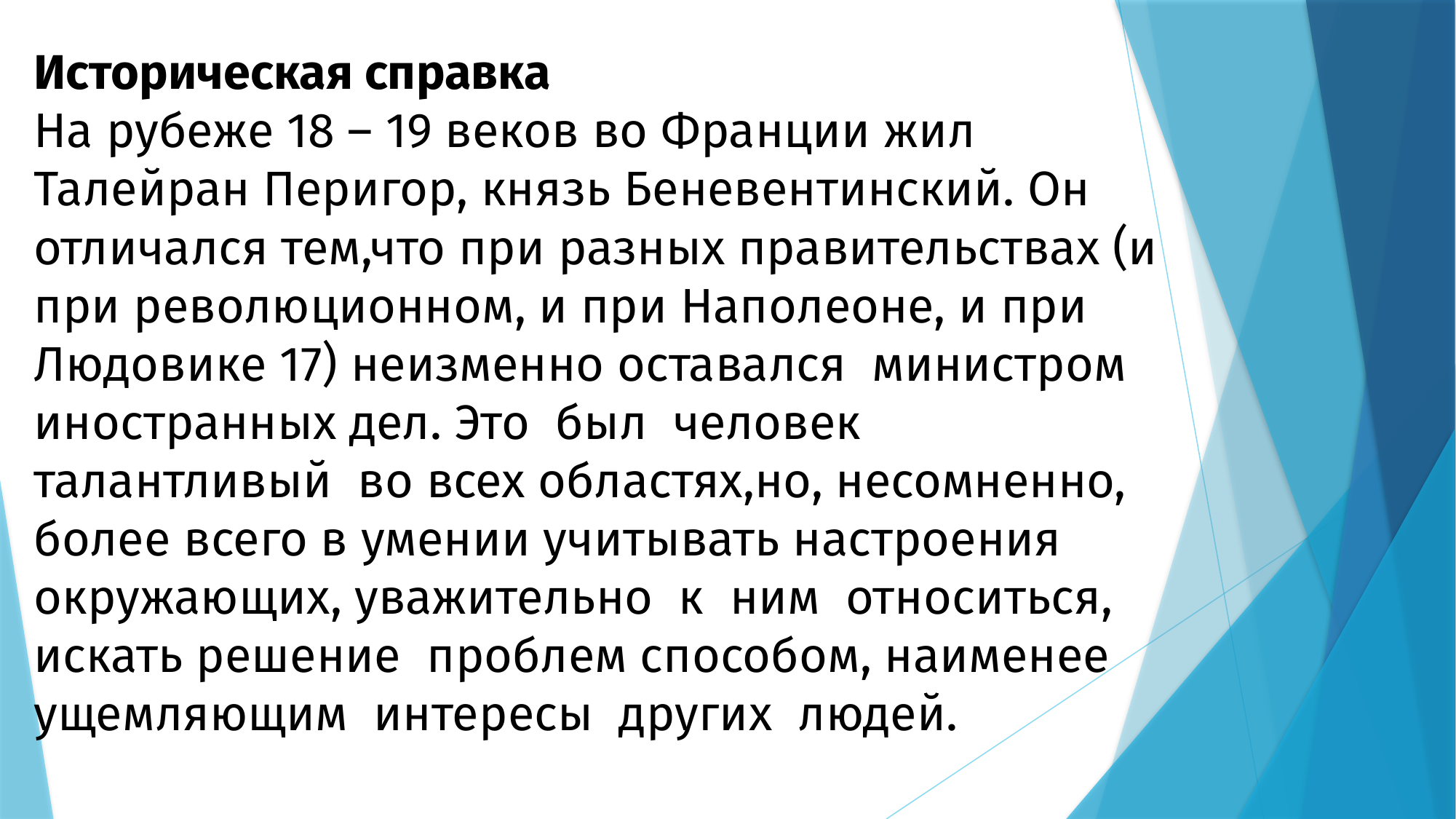

# Историческая справка На рубеже 18 – 19 веков во Франции жил Талейран Перигор, князь Беневентинский. Он отличался тем,что при разных правительствах (и при революционном, и при Наполеоне, и при  Людовике 17) неизменно оставался  министром  иностранных дел. Это  был  человек  талантливый  во всех областях,но, несомненно, более всего в умении учитывать настроения окружающих, уважительно  к  ним  относиться, искать решение  проблем способом, наименее ущемляющим  интересы  других  людей.